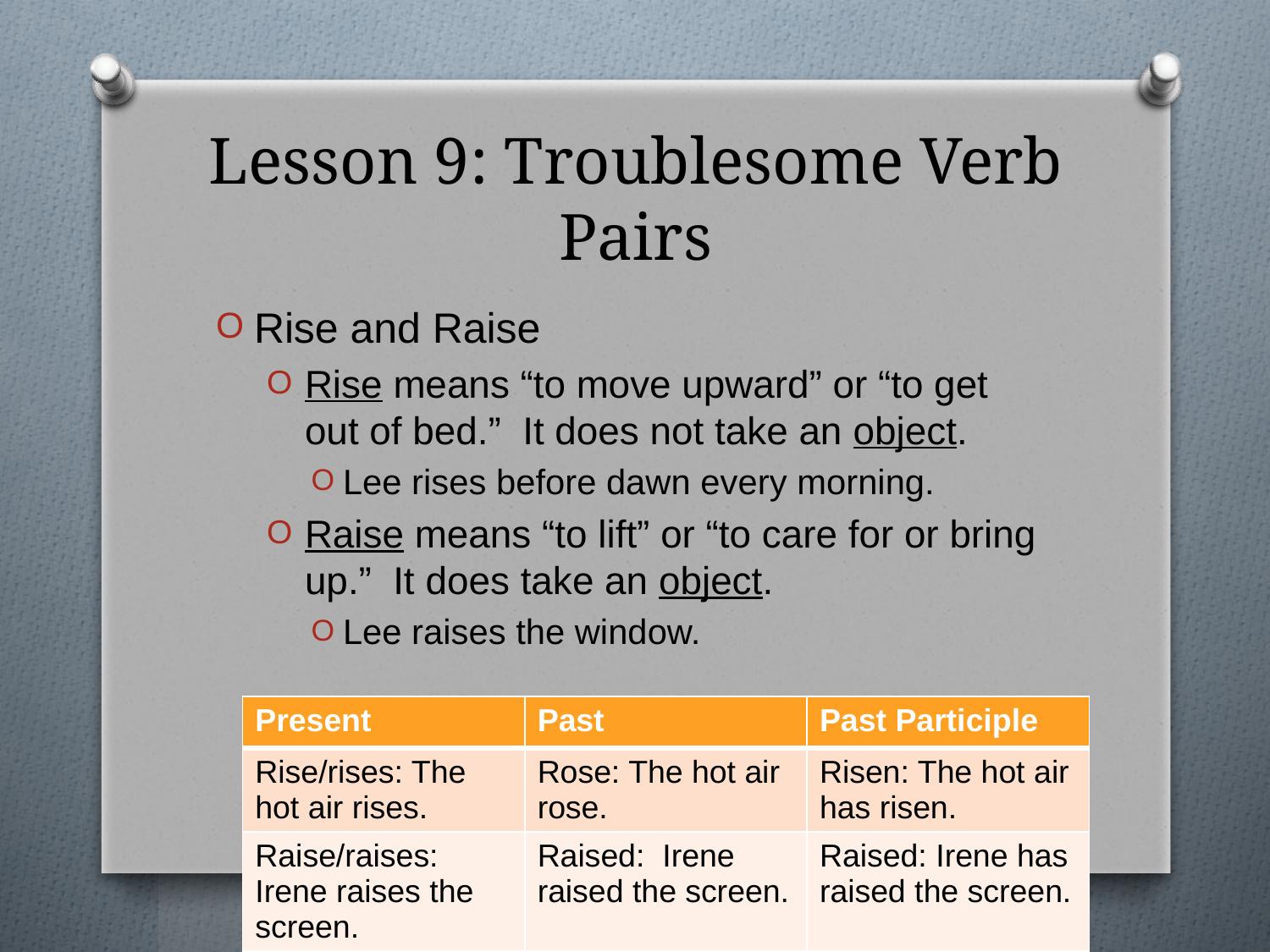

# Lesson 9: Troublesome Verb Pairs
Rise and Raise
Rise means “to move upward” or “to get out of bed.”  It does not take an object.
Lee rises before dawn every morning.
Raise means “to lift” or “to care for or bring up.”  It does take an object.
Lee raises the window.

| Present | Past | Past Participle |
| --- | --- | --- |
| Rise/rises: The hot air rises. | Rose: The hot air rose. | Risen: The hot air has risen. |
| Raise/raises: Irene raises the screen. | Raised: Irene raised the screen. | Raised: Irene has raised the screen. |